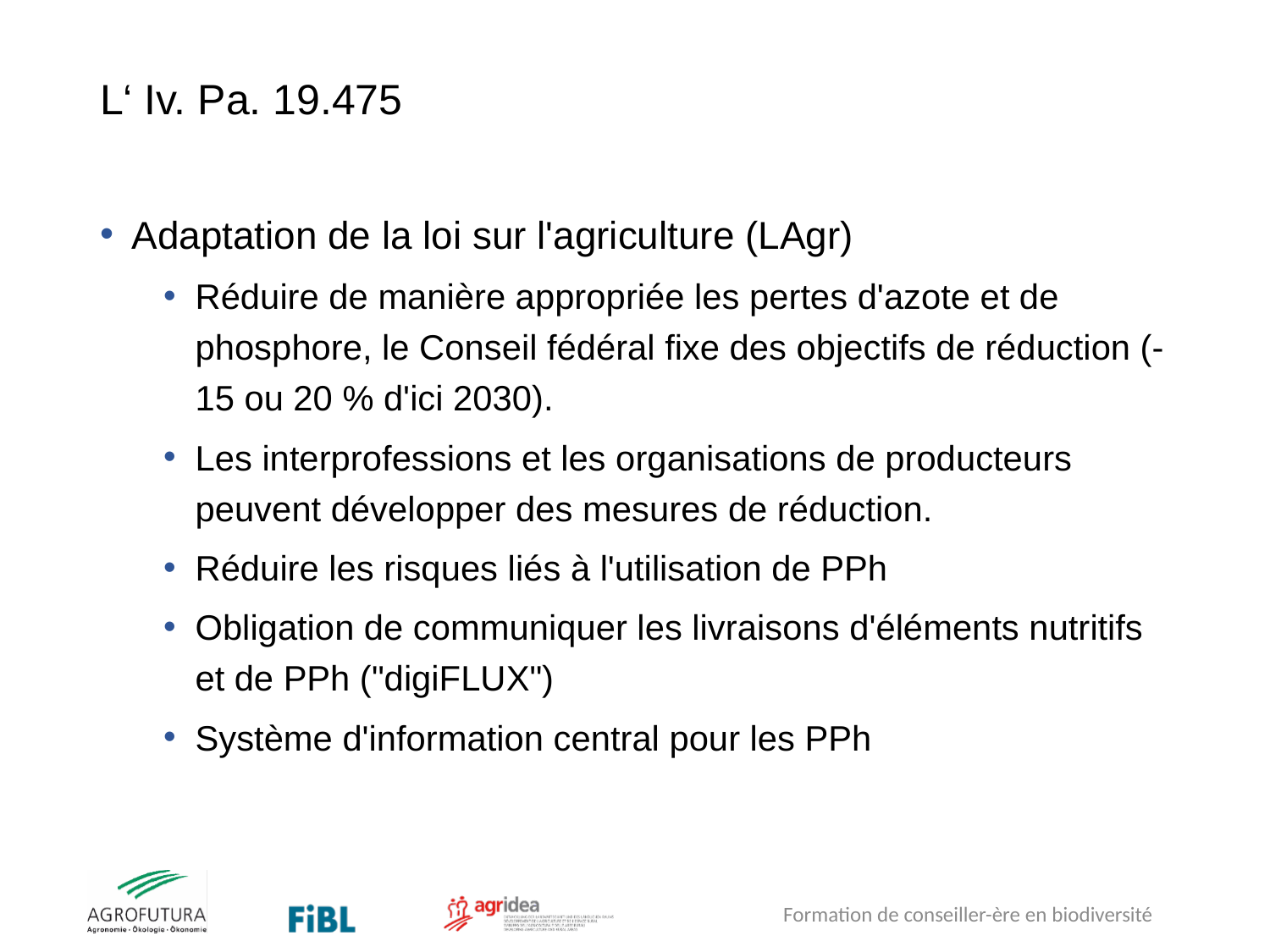

# L‘ Iv. Pa. 19.475
Adaptation de la loi sur l'agriculture (LAgr)
Réduire de manière appropriée les pertes d'azote et de phosphore, le Conseil fédéral fixe des objectifs de réduction (-15 ou 20 % d'ici 2030).
Les interprofessions et les organisations de producteurs peuvent développer des mesures de réduction.
Réduire les risques liés à l'utilisation de PPh
Obligation de communiquer les livraisons d'éléments nutritifs et de PPh ("digiFLUX")
Système d'information central pour les PPh
Formation de conseiller-ère en biodiversité